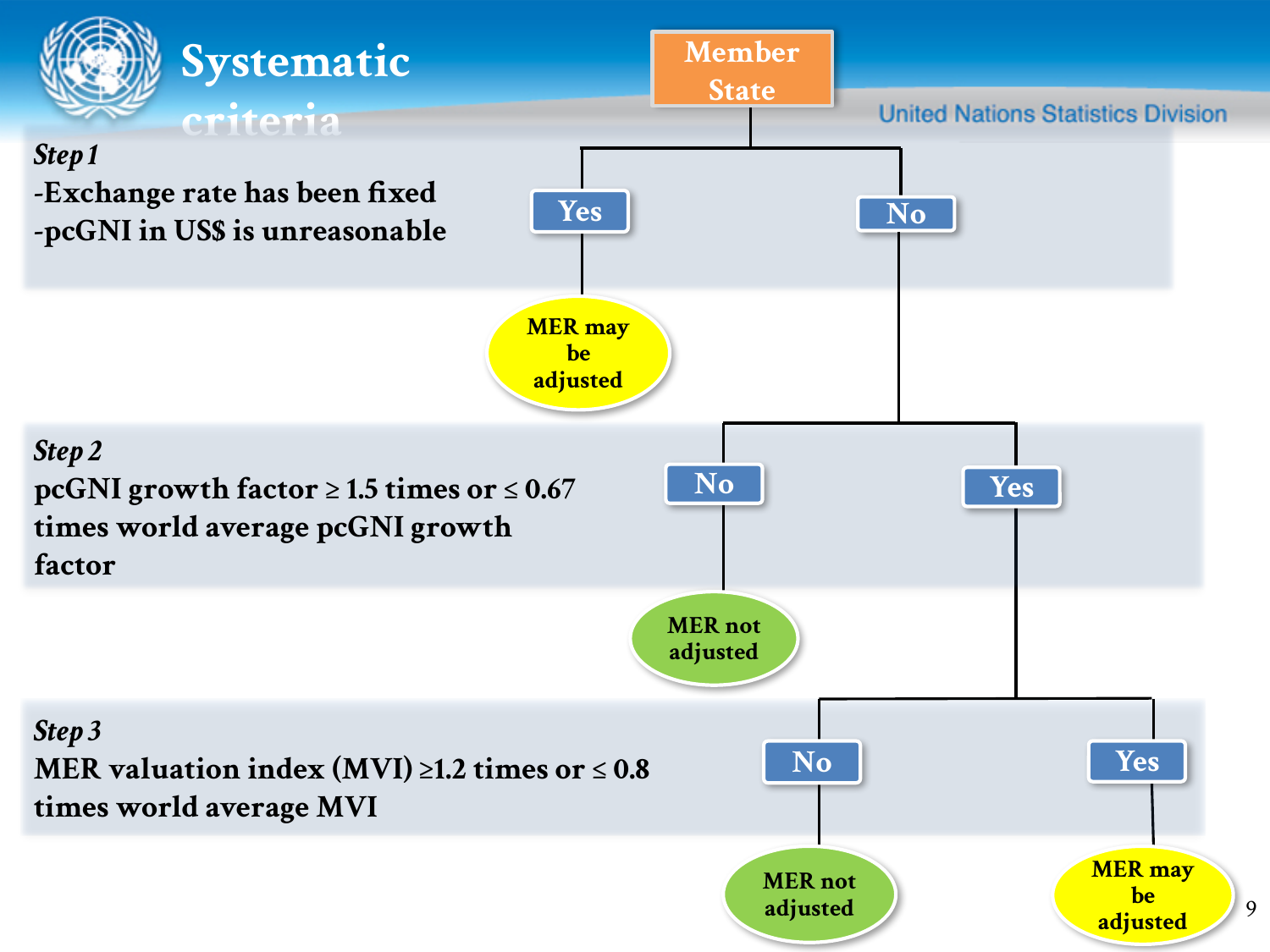

Systematic criteria
Member State

Step 1
-Exchange rate has been fixed
-pcGNI in US$ is unreasonable

Yes

No

MER may be adjusted

Step 2
pcGNI growth factor ≥ 1.5 times or ≤ 0.67 times world average pcGNI growth factor

No

Yes

MER not adjusted

Step 3
MER valuation index (MVI) ≥1.2 times or ≤ 0.8 times world average MVI

Yes

No

MER not adjusted

MER may be adjusted
9